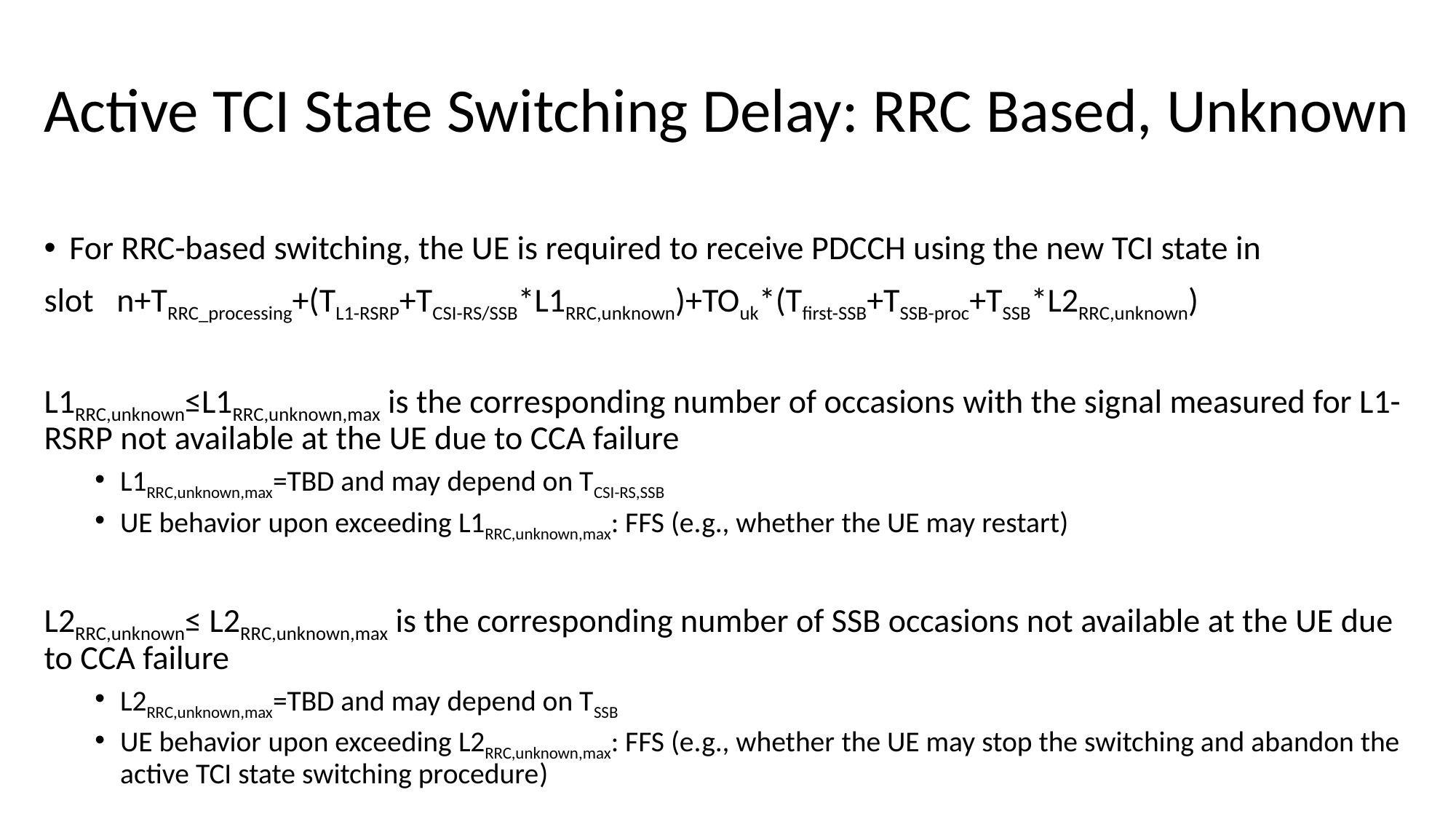

# Active TCI State Switching Delay: RRC Based, Unknown
For RRC-based switching, the UE is required to receive PDCCH using the new TCI state in
slot   n+TRRC_processing+(TL1-RSRP+TCSI-RS/SSB*L1RRC,unknown)+TOuk*(Tfirst-SSB+TSSB-proc+TSSB*L2RRC,unknown)

L1RRC,unknown≤L1RRC,unknown,max is the corresponding number of occasions with the signal measured for L1-RSRP not available at the UE due to CCA failure
L1RRC,unknown,max=TBD and may depend on TCSI-RS,SSB
UE behavior upon exceeding L1RRC,unknown,max: FFS (e.g., whether the UE may restart)

L2RRC,unknown≤ L2RRC,unknown,max is the corresponding number of SSB occasions not available at the UE due to CCA failure
L2RRC,unknown,max=TBD and may depend on TSSB
UE behavior upon exceeding L2RRC,unknown,max: FFS (e.g., whether the UE may stop the switching and abandon the active TCI state switching procedure)